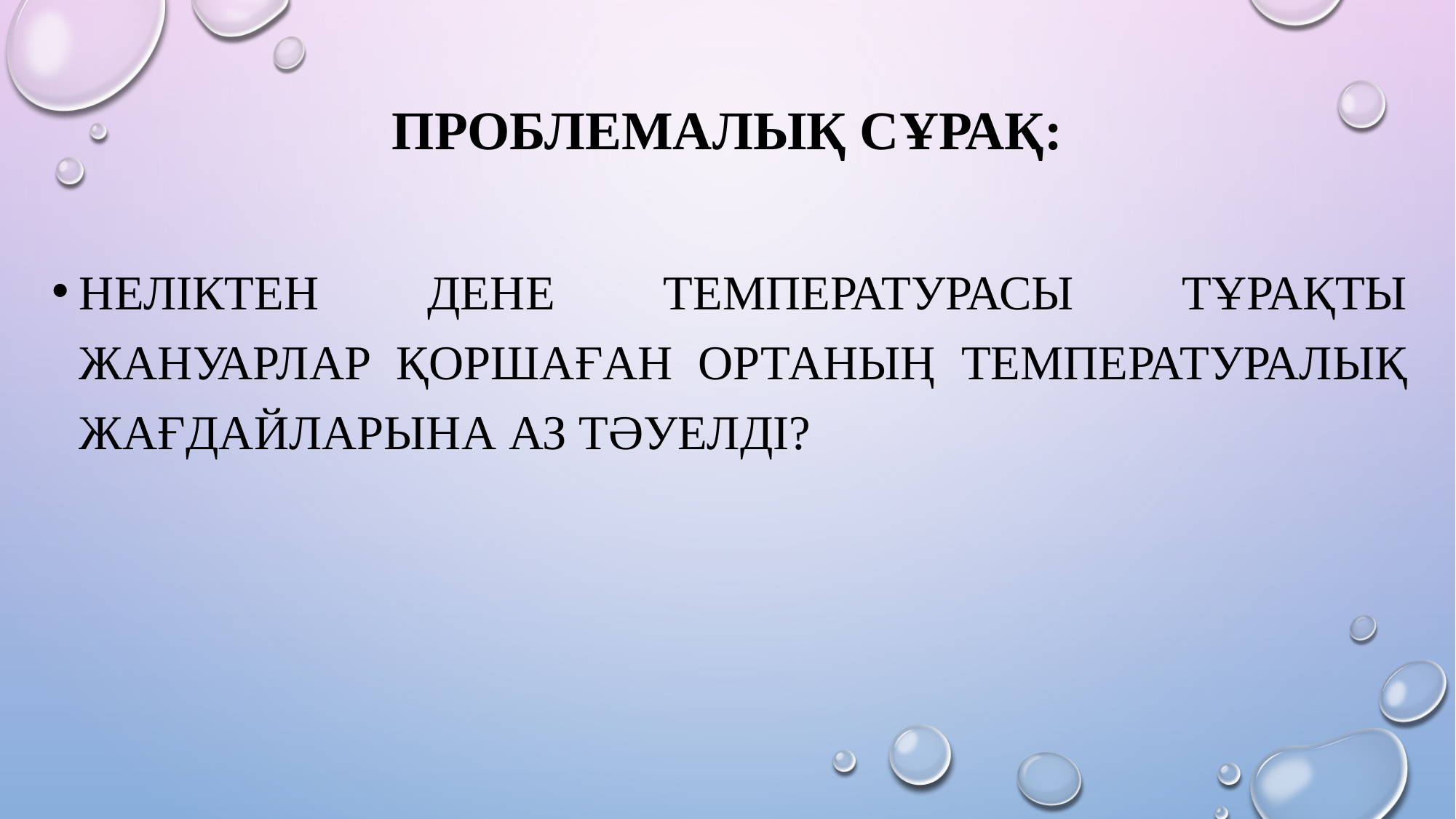

# Проблемалық сұрақ:
Неліктен дене температурасы тұрақты жануарлар қоршаған ортаның температуралық жағдайларына аз тәуелді?